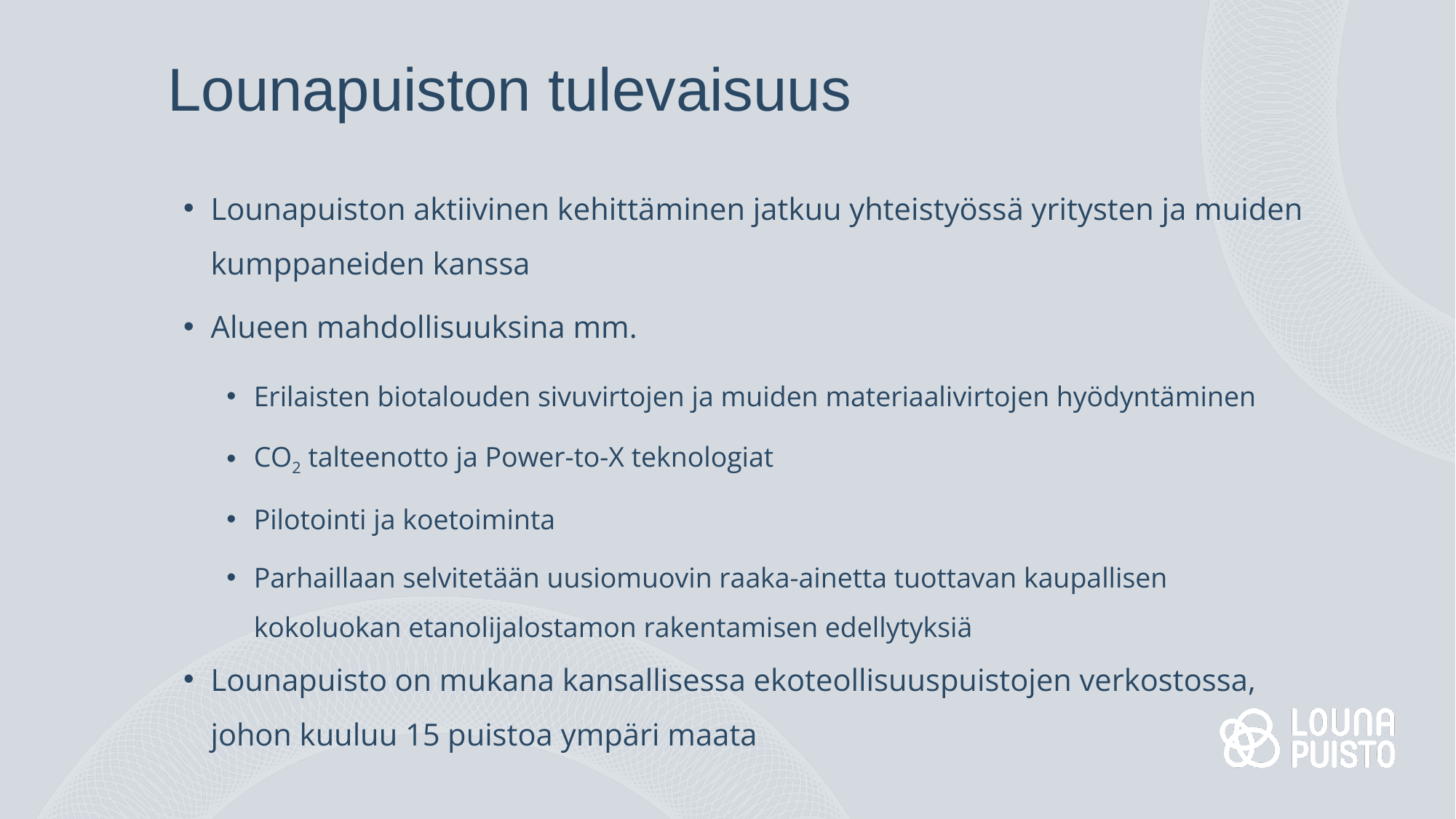

# Lounapuiston tulevaisuus
Lounapuiston aktiivinen kehittäminen jatkuu yhteistyössä yritysten ja muiden kumppaneiden kanssa
Alueen mahdollisuuksina mm.
Erilaisten biotalouden sivuvirtojen ja muiden materiaalivirtojen hyödyntäminen
CO2 talteenotto ja Power-to-X teknologiat
Pilotointi ja koetoiminta
Parhaillaan selvitetään uusiomuovin raaka-ainetta tuottavan kaupallisen kokoluokan etanolijalostamon rakentamisen edellytyksiä
Lounapuisto on mukana kansallisessa ekoteollisuuspuistojen verkostossa, johon kuuluu 15 puistoa ympäri maata